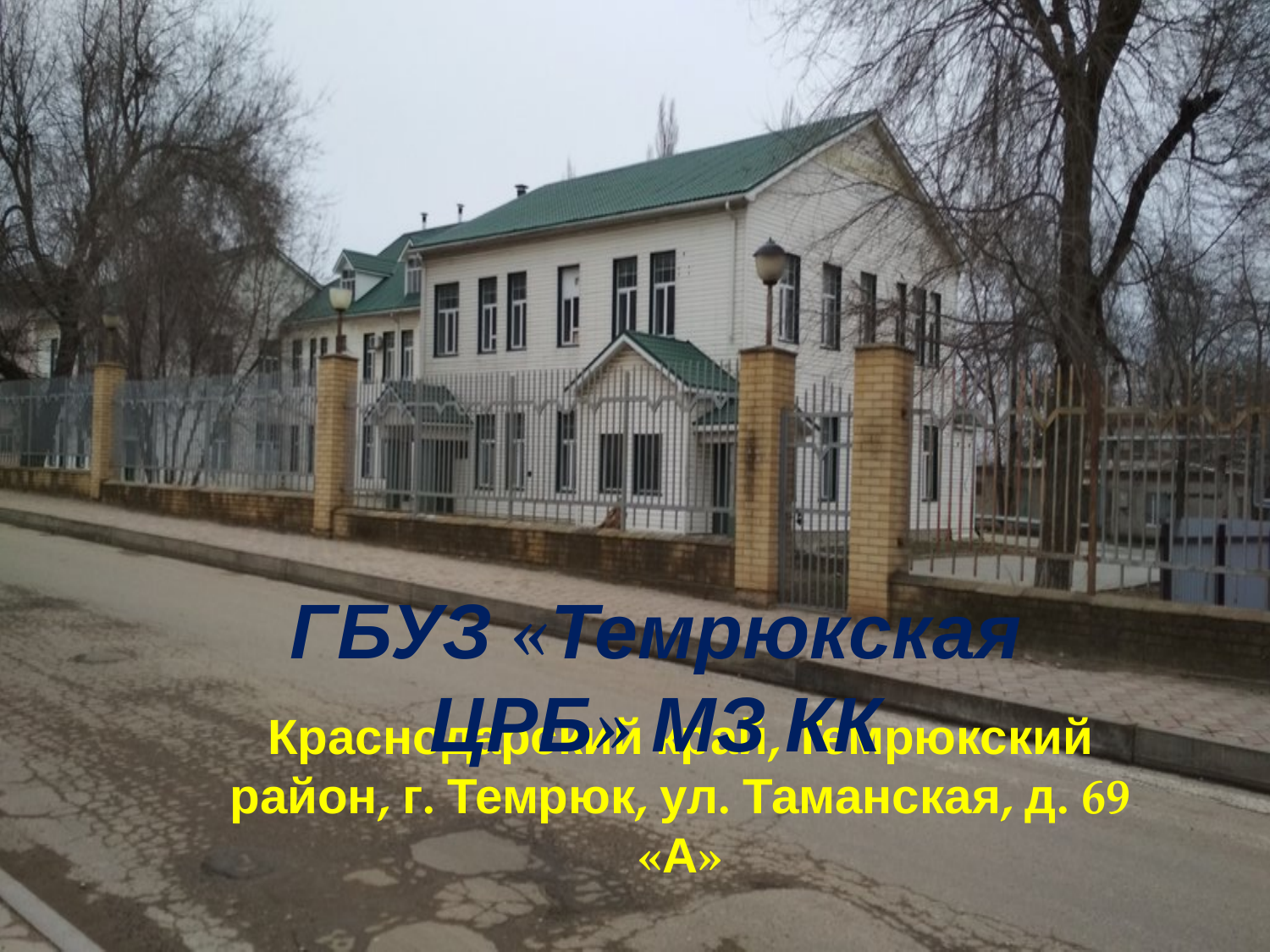

ГБУЗ «Темрюкская ЦРБ» МЗ КК
# Краснодарский край, Темрюкский район, г. Темрюк, ул. Таманская, д. 69 «А»